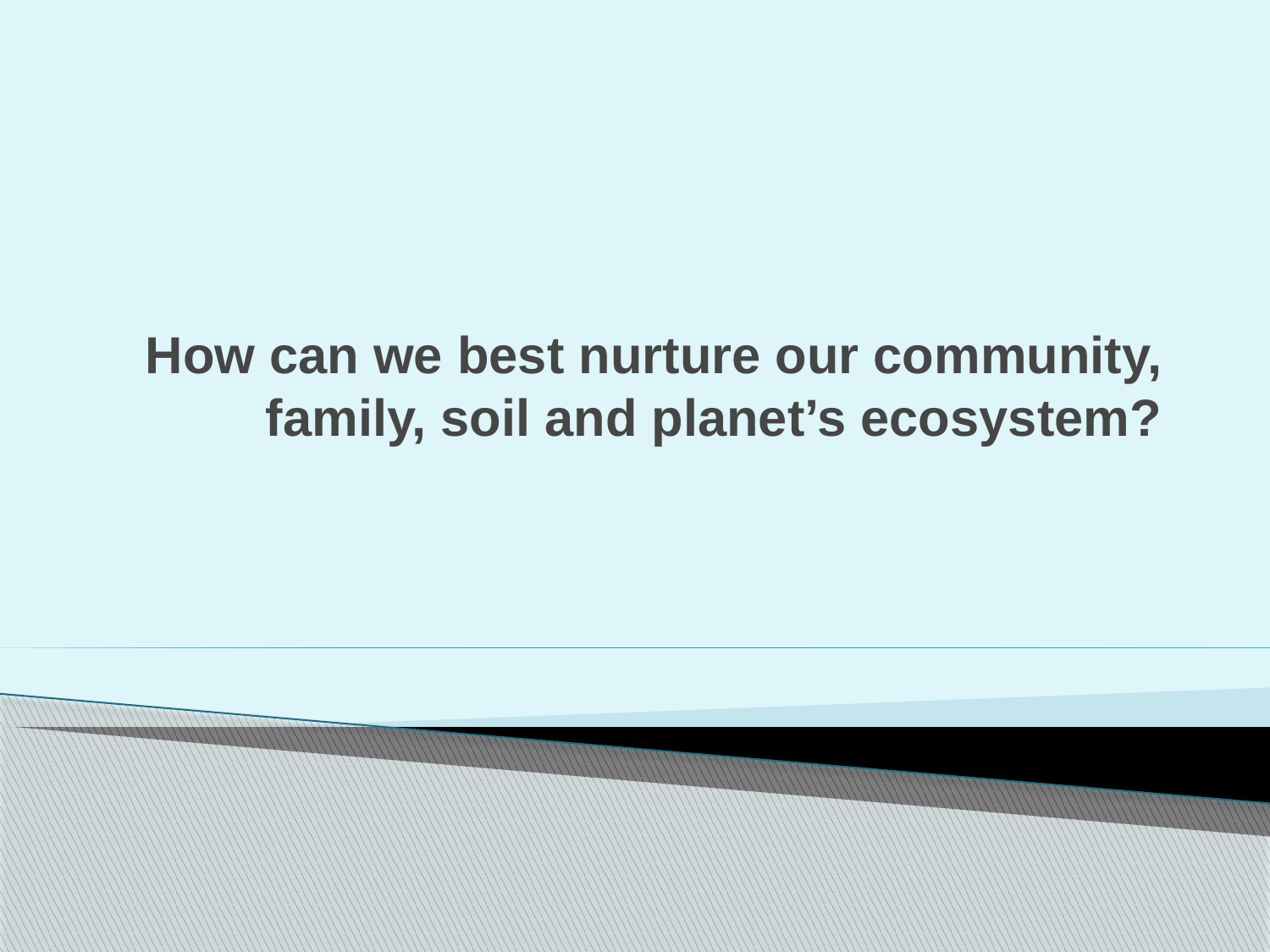

# How can we best nurture our community, family, soil and planet’s ecosystem?